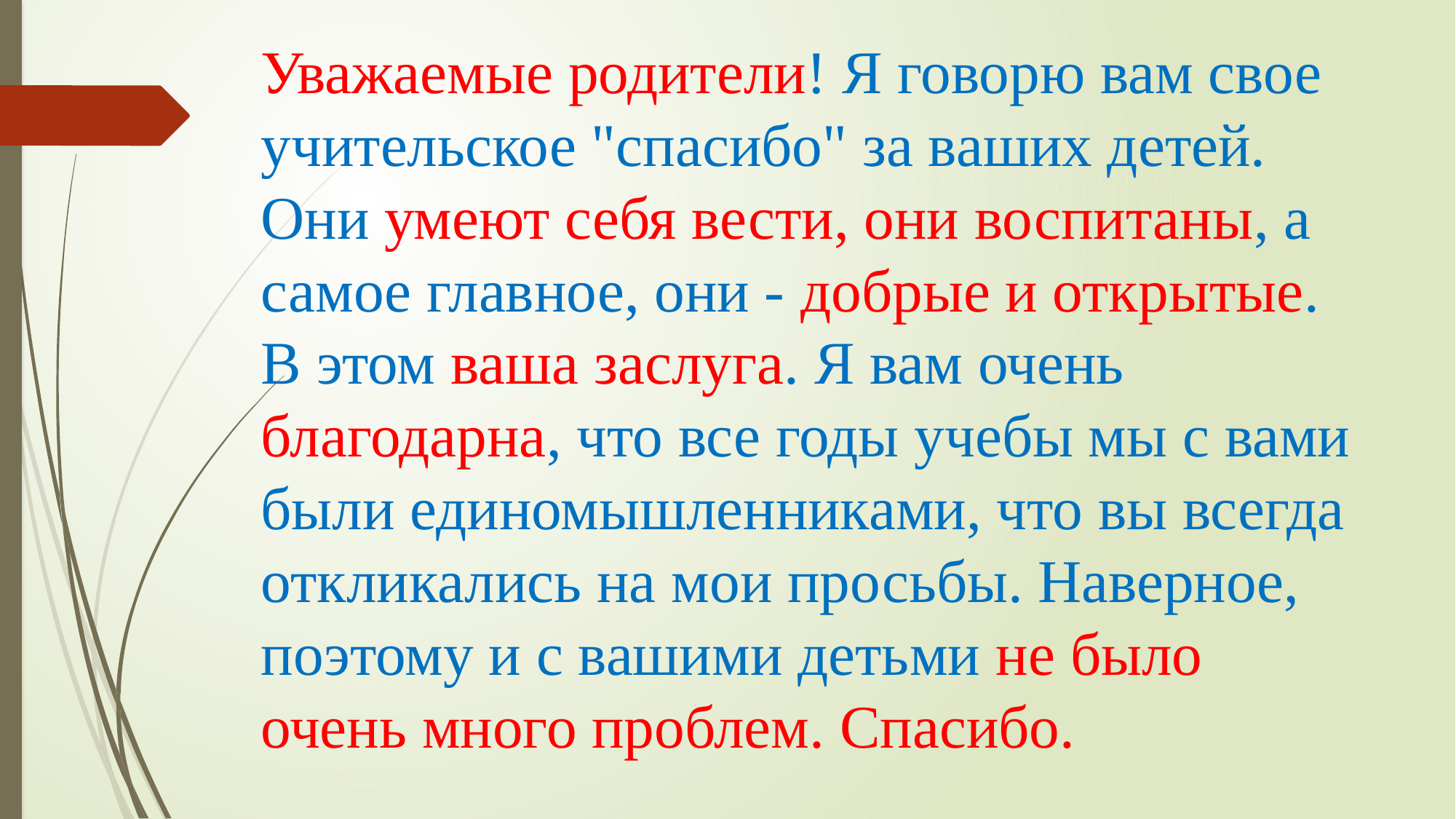

# Уважаемые родители! Я говорю вам свое учительское "спасибо" за ваших детей. Они умеют себя вести, они воспитаны, а самое главное, они - добрые и открытые. В этом ваша заслуга. Я вам очень благодарна, что все годы учебы мы с вами были единомышленниками, что вы всегда откликались на мои просьбы. Наверное, поэтому и с вашими детьми не было очень много проблем. Спасибо.